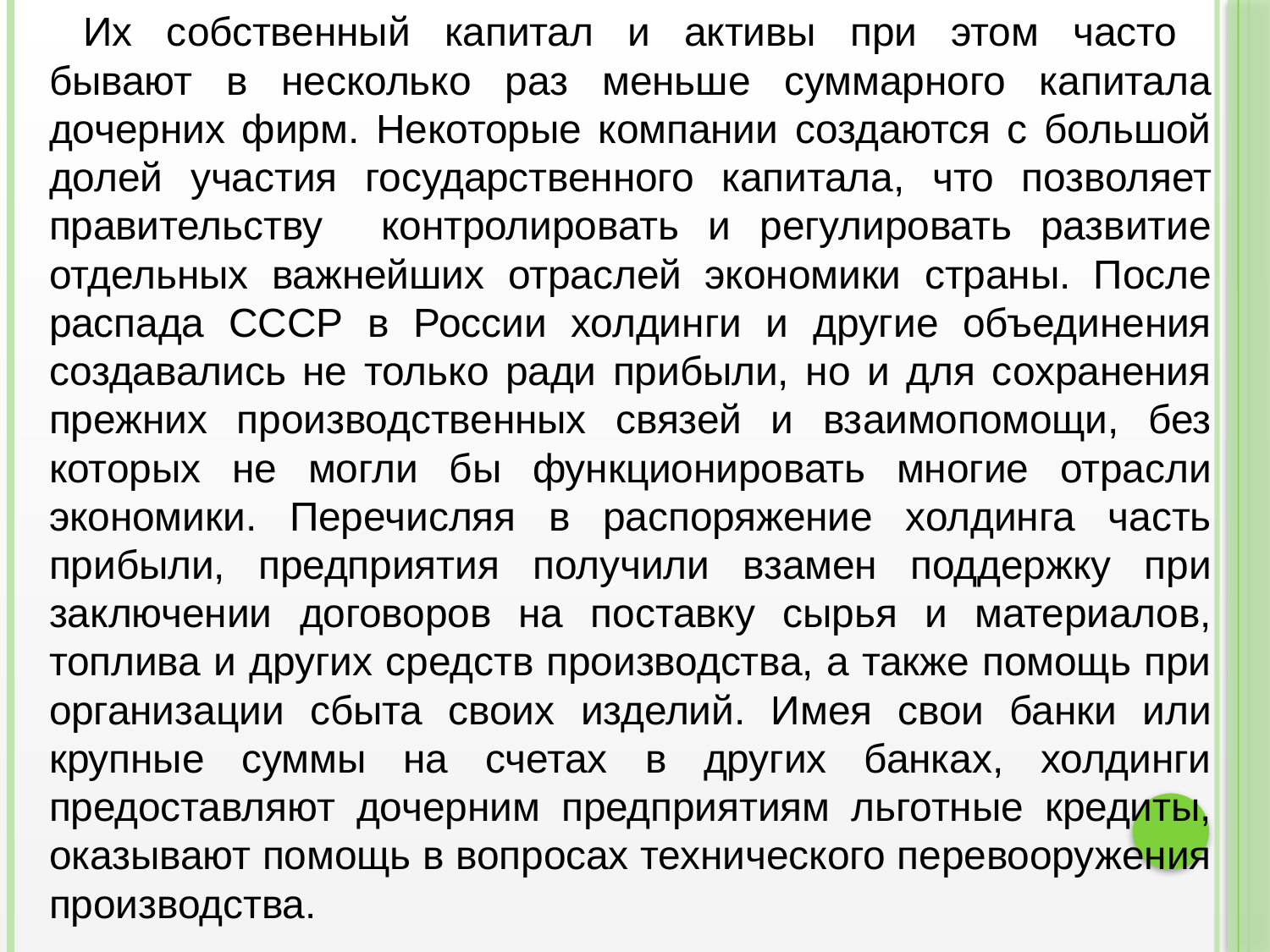

Их собственный капитал и активы при этом часто
бывают в несколько раз меньше суммарного капитала дочерних фирм. Некоторые компании создаются с большой долей участия государственного капитала, что позволяет правительству  контролировать и регулировать развитие отдельных важнейших отраслей экономики страны. После распада СССР в России холдинги и другие объединения создавались не только ради прибыли, но и для сохранения прежних производственных связей и взаимопомощи, без которых не могли бы функционировать многие отрасли экономики. Перечисляя в распоряжение холдинга часть прибыли, предприятия получили взамен поддержку при заключении договоров на поставку сырья и материалов, топлива и других средств производства, а также помощь при организации сбыта своих изделий. Имея свои банки или крупные суммы на счетах в других банках, холдинги предоставляют дочерним предприятиям льготные кредиты, оказывают помощь в вопросах технического перевооружения производства.